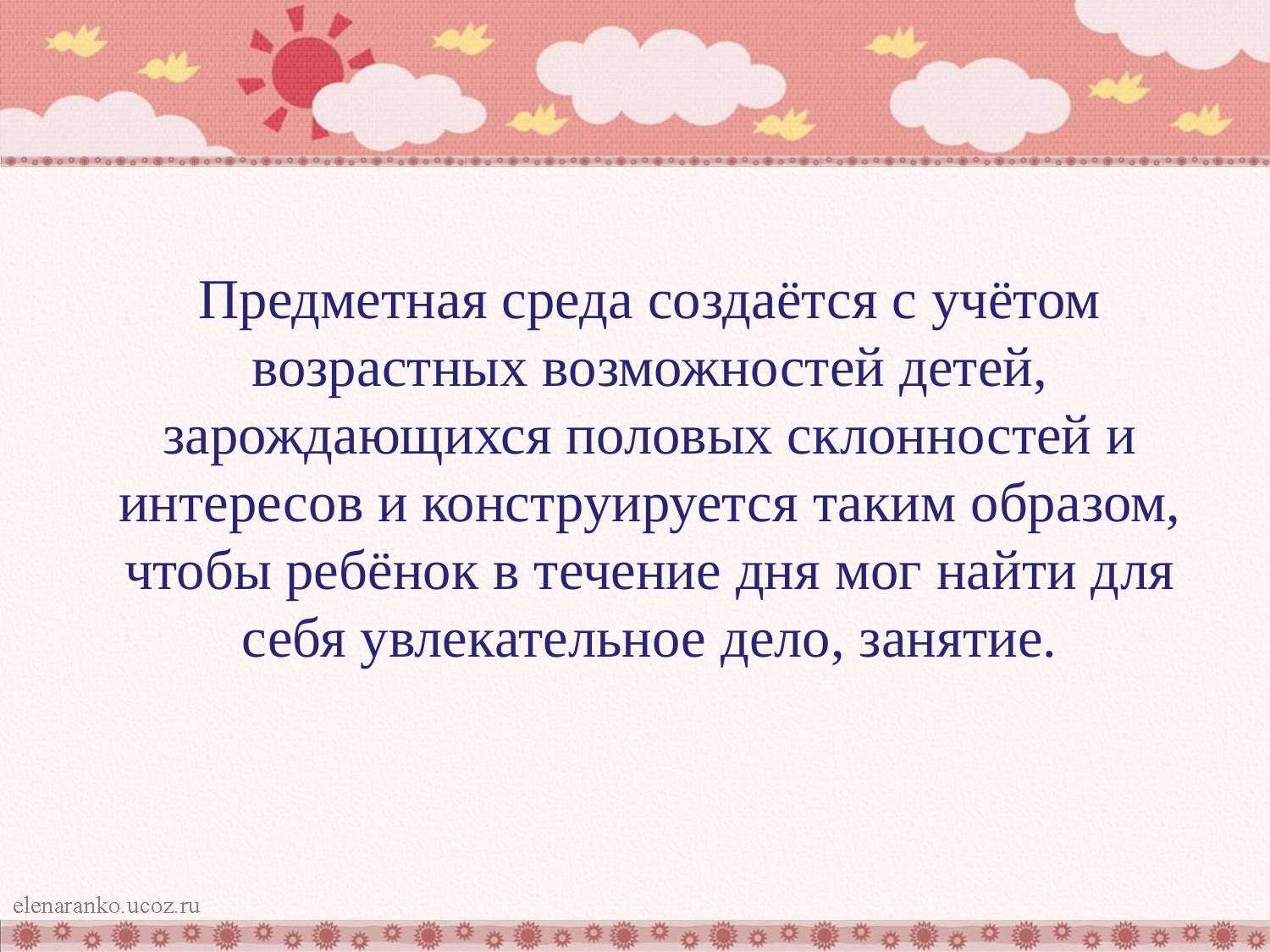

Предметная среда создаётся с учётом возрастных возможностей детей, зарождающихся половых склонностей и интересов и конструируется таким образом, чтобы ребёнок в течение дня мог найти для себя увлекательное дело, занятие.